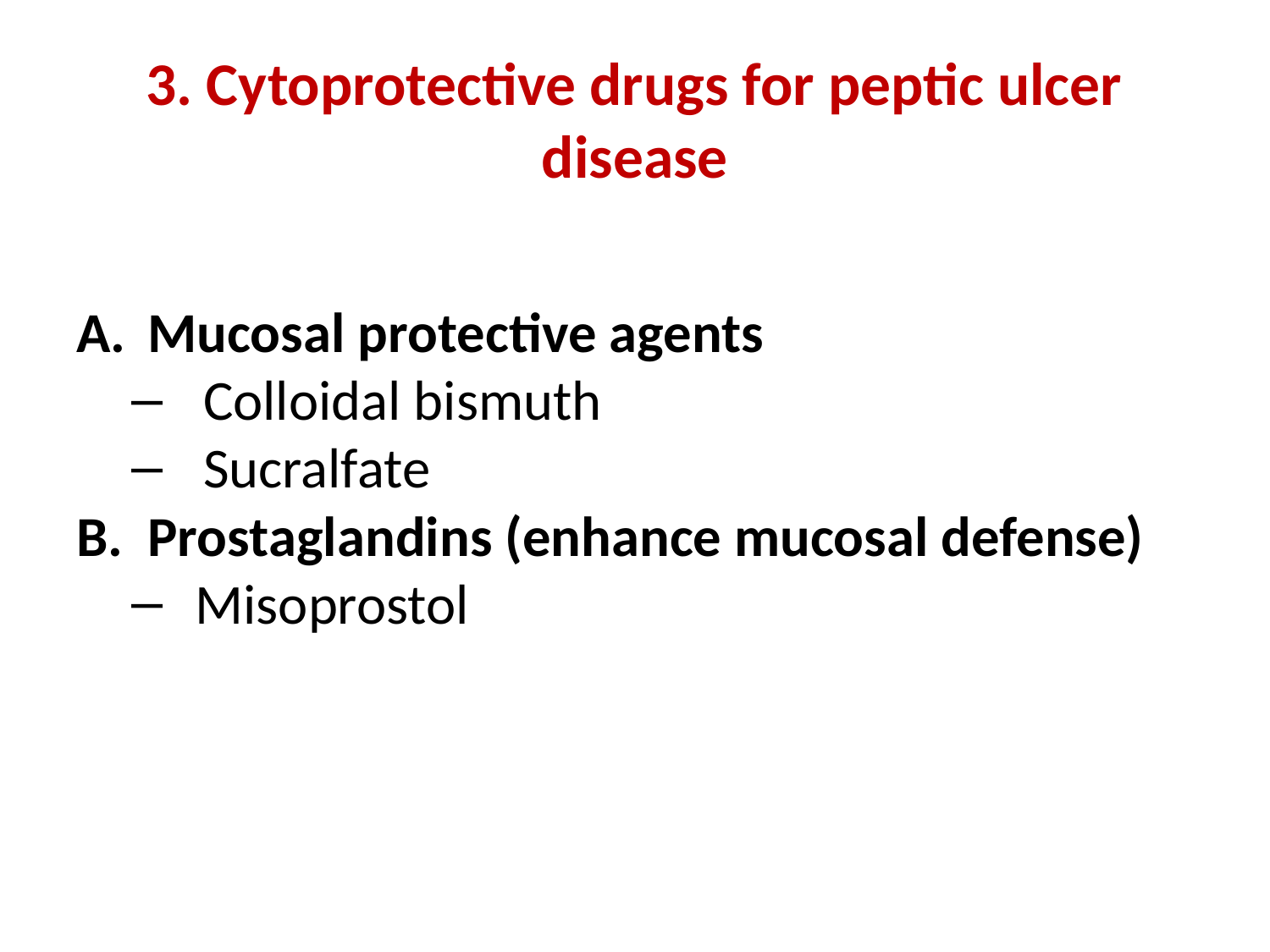

# 3. Cytoprotective drugs for peptic ulcer disease

Mucosal protective agents
Colloidal bismuth
Sucralfate
Prostaglandins (enhance mucosal defense)
Misoprostol